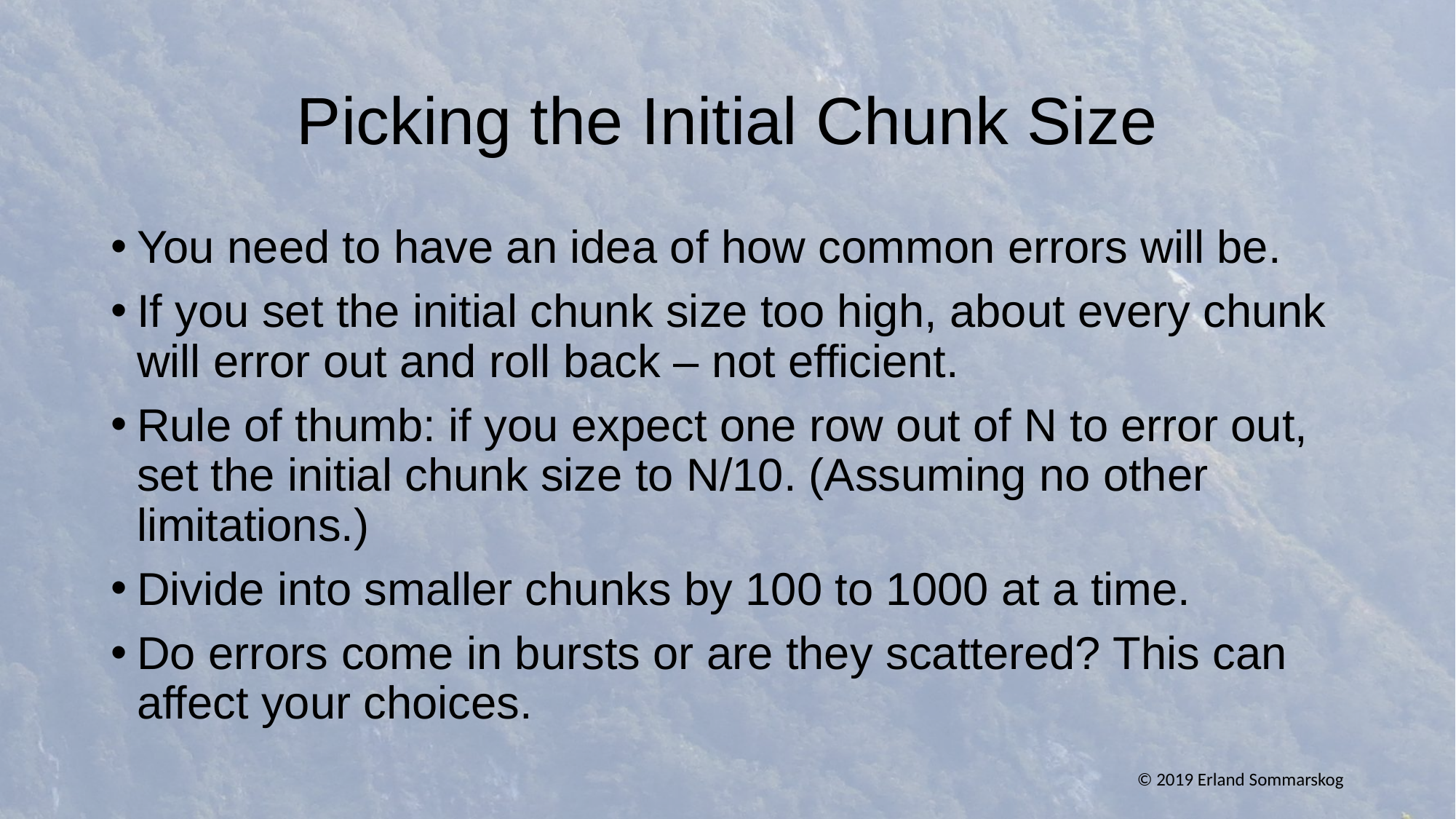

# Picking the Initial Chunk Size
You need to have an idea of how common errors will be.
If you set the initial chunk size too high, about every chunk will error out and roll back – not efficient.
Rule of thumb: if you expect one row out of N to error out, set the initial chunk size to N/10. (Assuming no other limitations.)
Divide into smaller chunks by 100 to 1000 at a time.
Do errors come in bursts or are they scattered? This can affect your choices.
© 2019 Erland Sommarskog